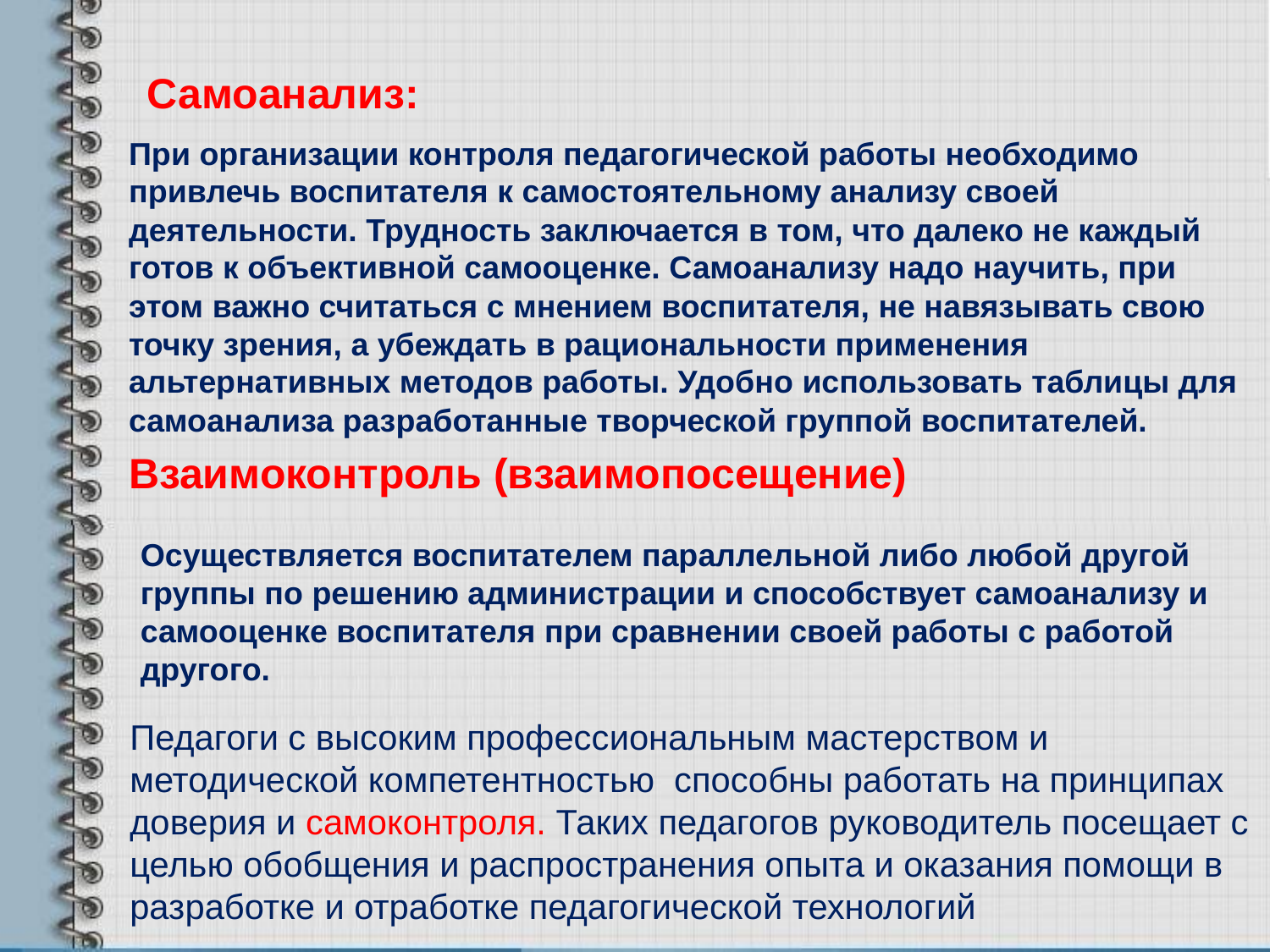

# Самоанализ:
При организации контроля педагогической работы необходимо привлечь воспитателя к самостоятельному анализу своей деятельности. Трудность заключается в том, что далеко не каждый готов к объективной самооценке. Самоанализу надо научить, при этом важно считаться с мнением воспитателя, не навязывать свою точку зрения, а убеждать в рациональности применения альтернативных методов работы. Удобно использовать таблицы для самоанализа разработанные творческой группой воспитателей.
Взаимоконтроль (взаимопосещение)

Осуществляется воспитателем параллельной либо любой другой группы по решению администрации и способствует самоанализу и самооценке воспитателя при сравнении своей работы с работой другого.
Педагоги с высоким профессиональным мастерством и методической компетентностью  способны работать на принципах доверия и самоконтроля. Таких педагогов руководитель посещает с целью обобщения и распространения опыта и оказания помощи в разработке и отработке педагогической технологий